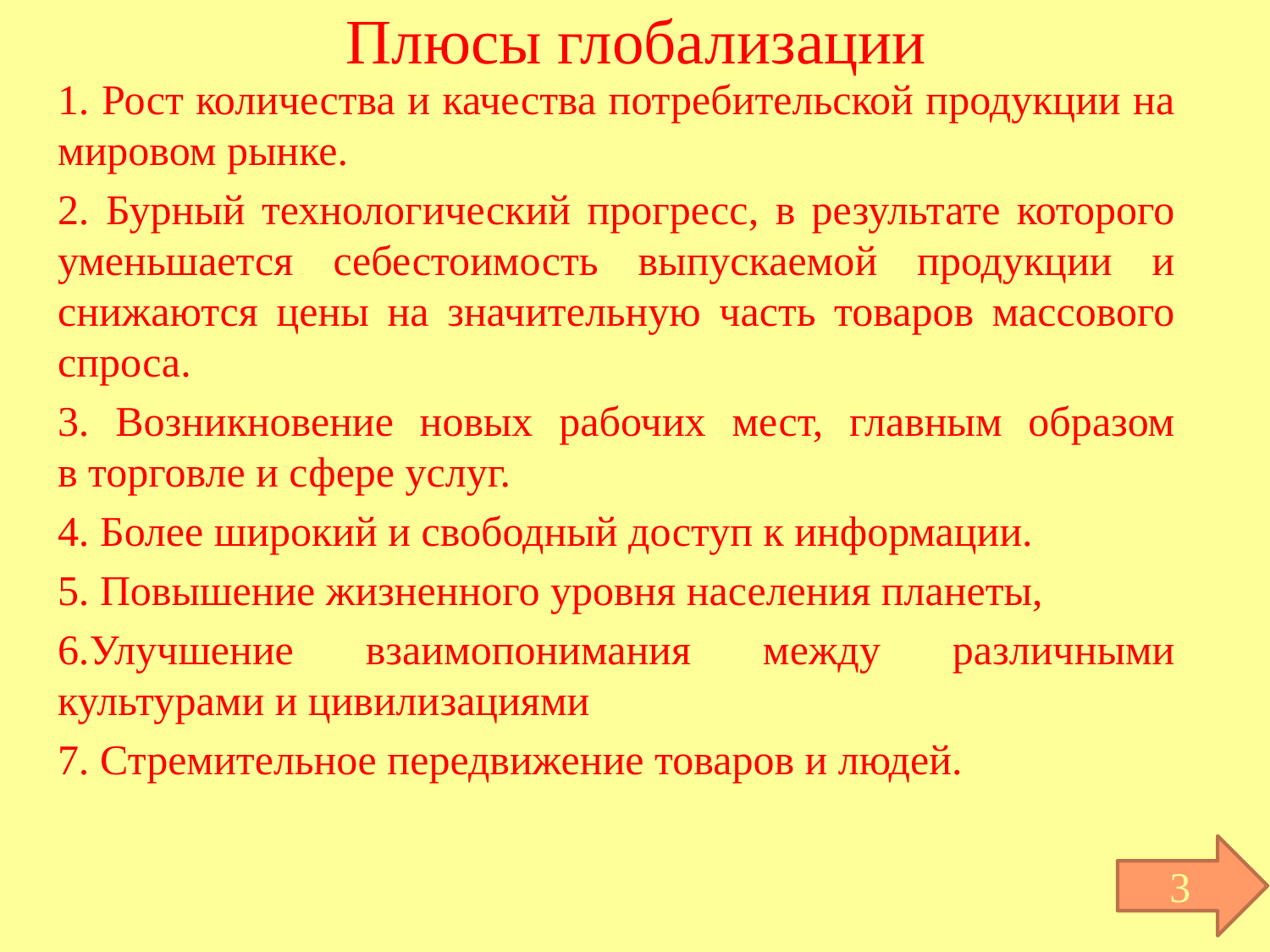

# Плюсы глобализации
1. Рост количества и качества потребительской продукции на мировом рынке.
2. Бурный технологический прогресс, в результате которого
уменьшается себестоимость выпускаемой продукции и снижаются цены на значительную часть товаров массового спроса.
3. Возникновение новых рабочих мест, главным образом
в торговле и сфере услуг.
4. Более широкий и свободный доступ к информации.
5. Повышение жизненного уровня населения планеты,
6.Улучшение взаимопонимания между различными
культурами и цивилизациями
7. Стремительное передвижение товаров и людей.
3